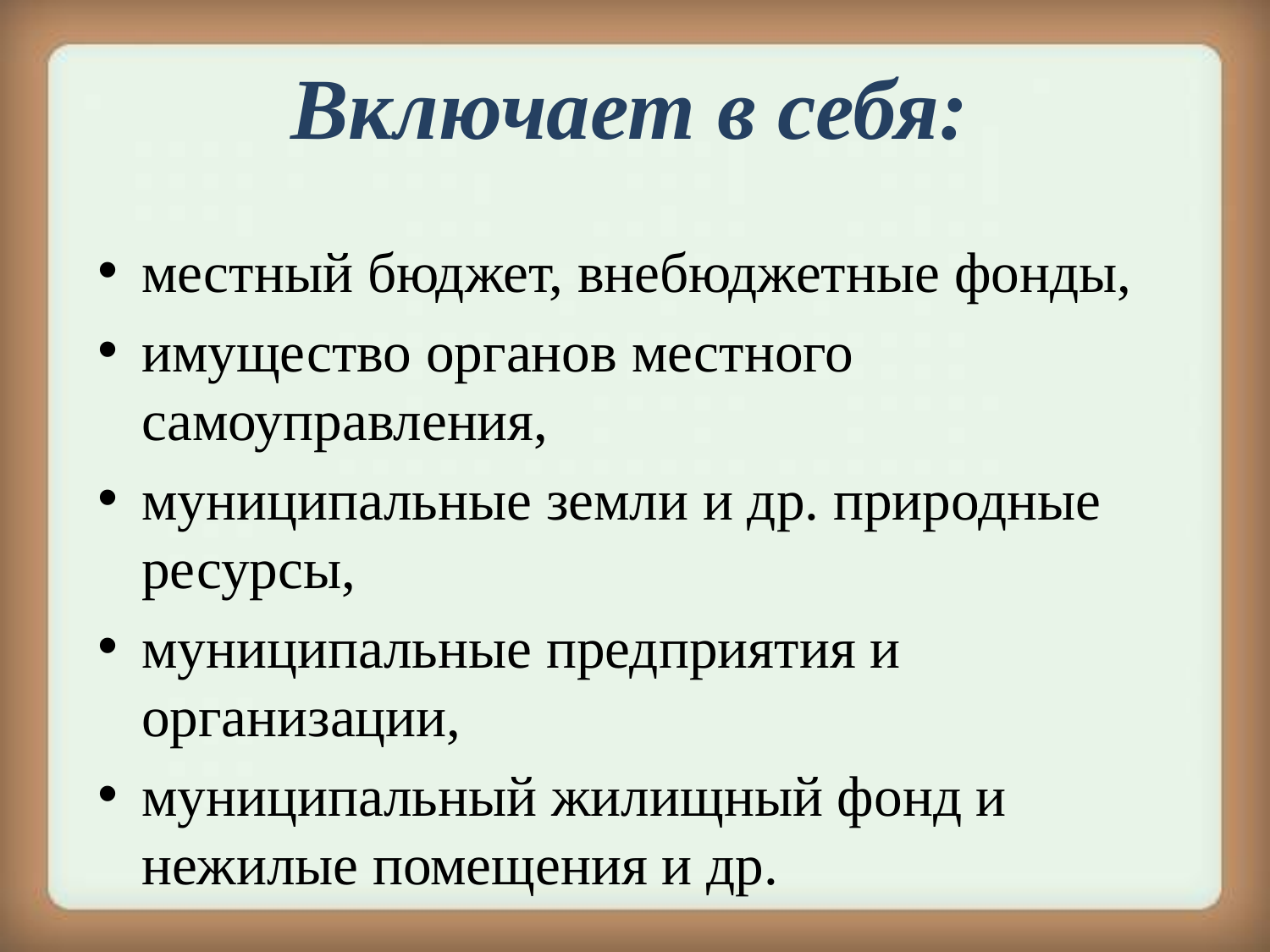

Включает в себя:

местный бюджет, внебюджетные фонды,
имущество органов местного самоуправления,
муниципальные земли и др. природные ресурсы,
муниципальные предприятия и организации,
муниципальный жилищный фонд и нежилые помещения и др.